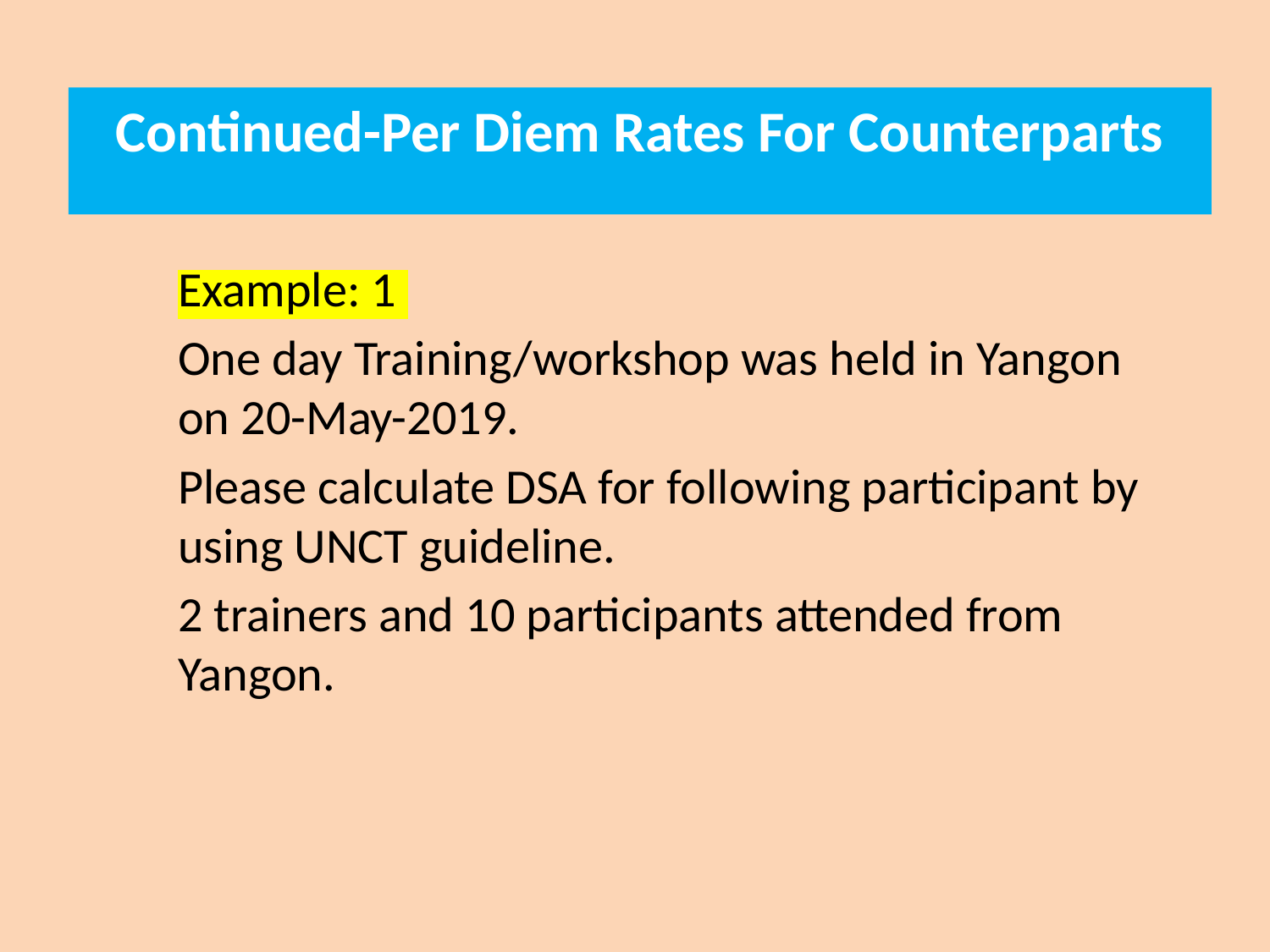

Continued-Per Diem Rates For Counterparts
Example: 1
One day Training/workshop was held in Yangon on 20-May-2019.
Please calculate DSA for following participant by using UNCT guideline.
2 trainers and 10 participants attended from Yangon.